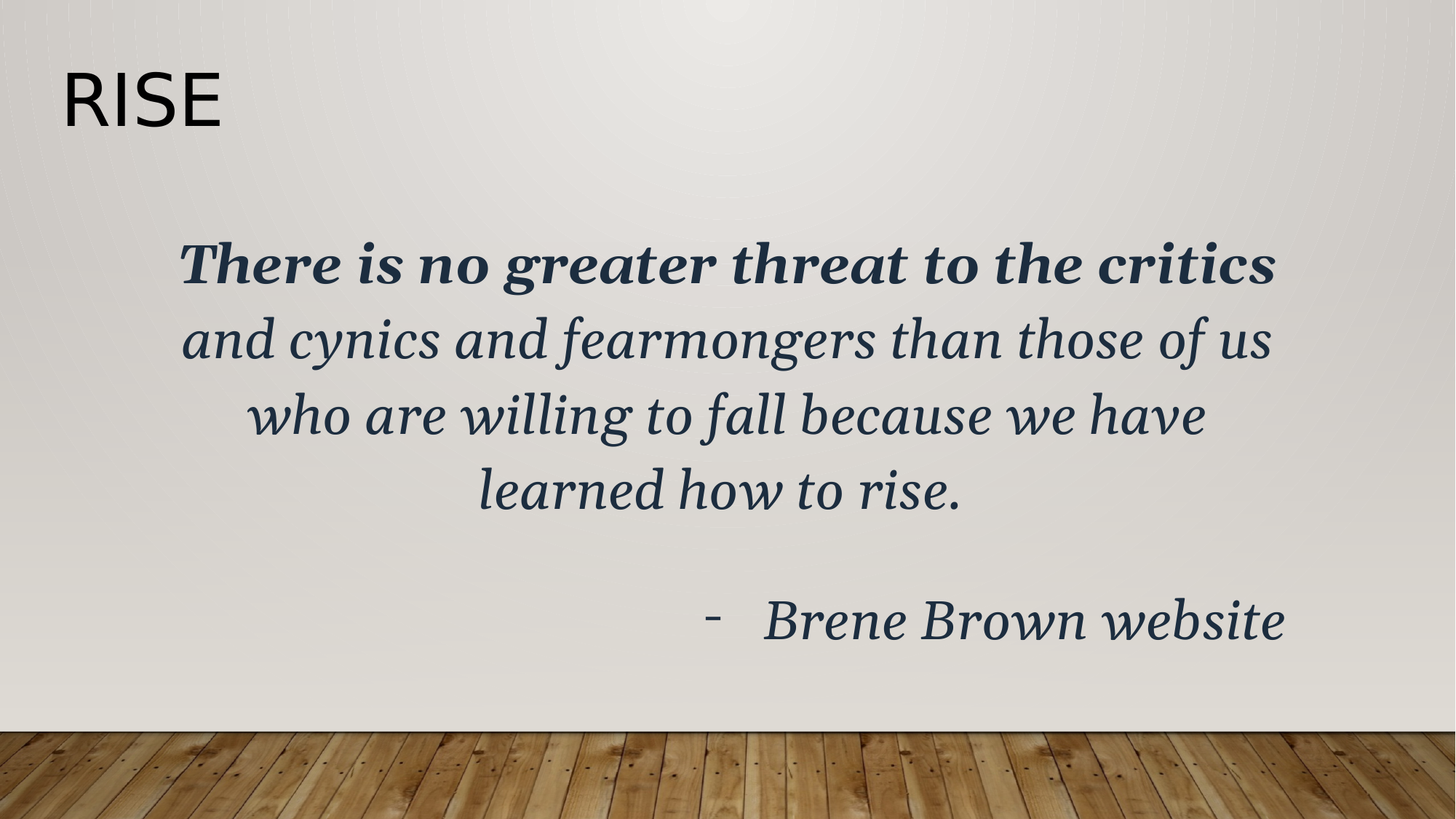

# rise
There is no greater threat to the critics
and cynics and fearmongers than those of us who are willing to fall because we have learned how to rise.
Brene Brown website